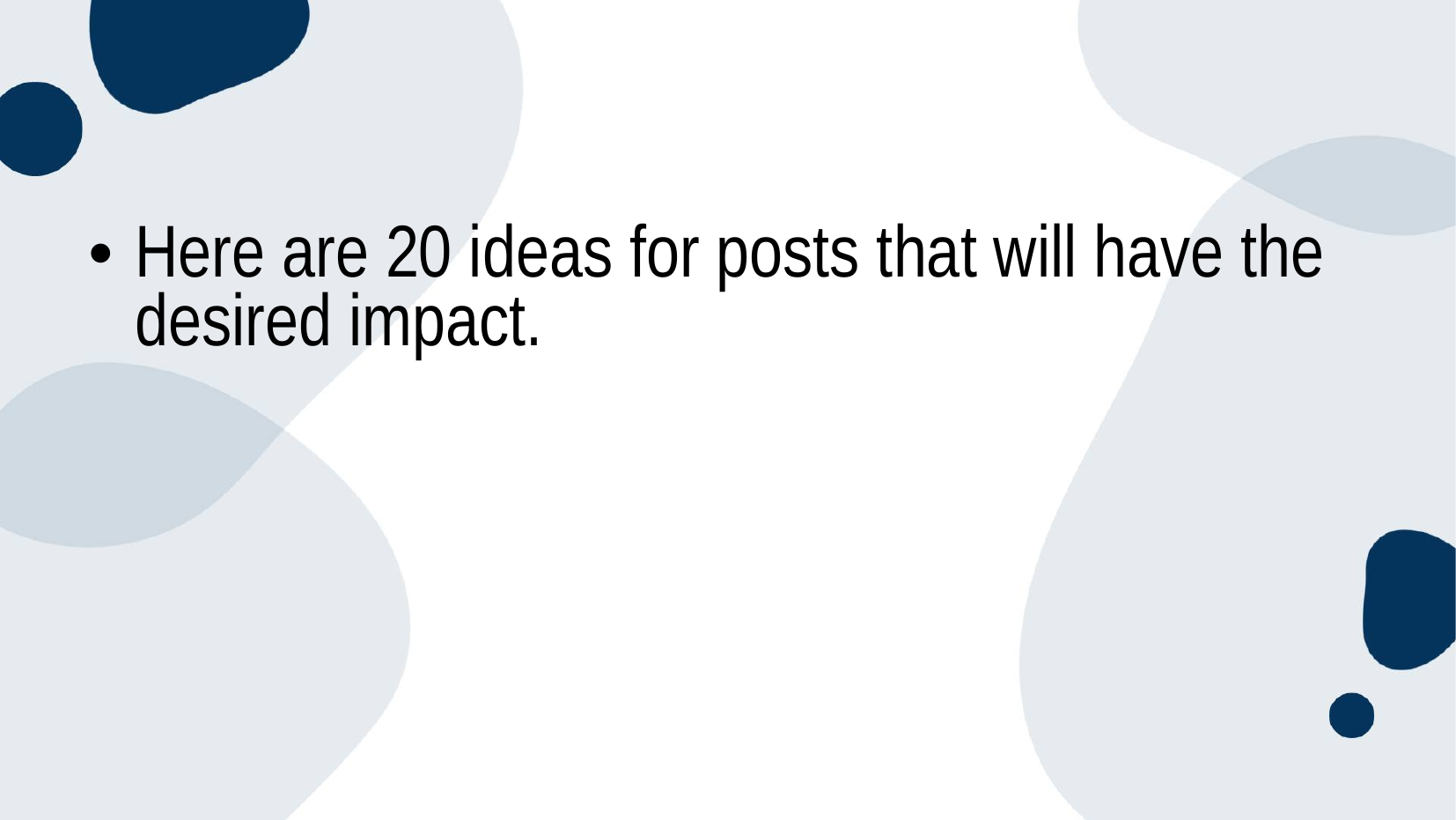

Here are 20 ideas for posts that will have the desired impact.